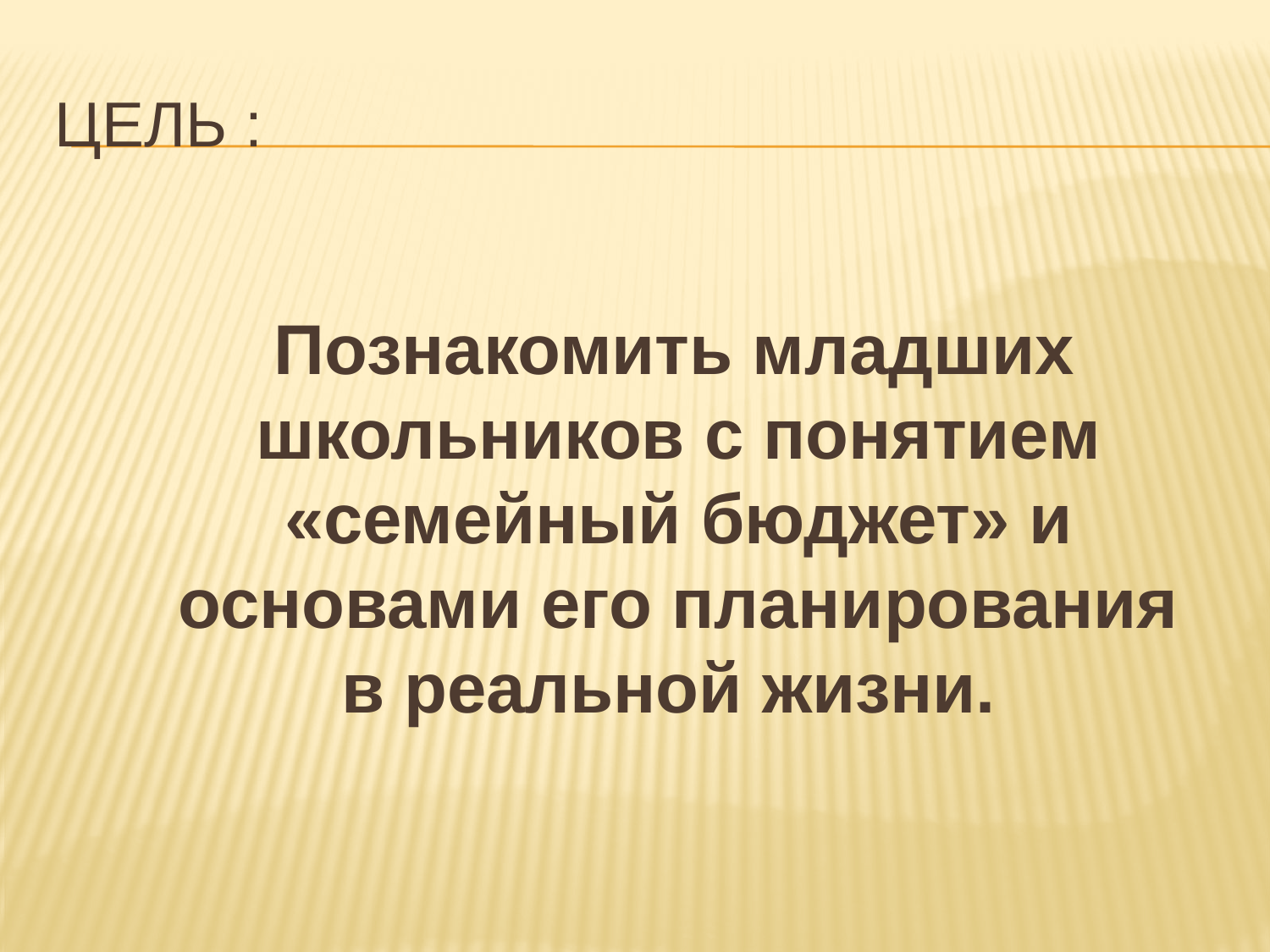

# Цель :

  Познакомить младших школьников с понятием «семейный бюджет» и основами его планирования в реальной жизни.